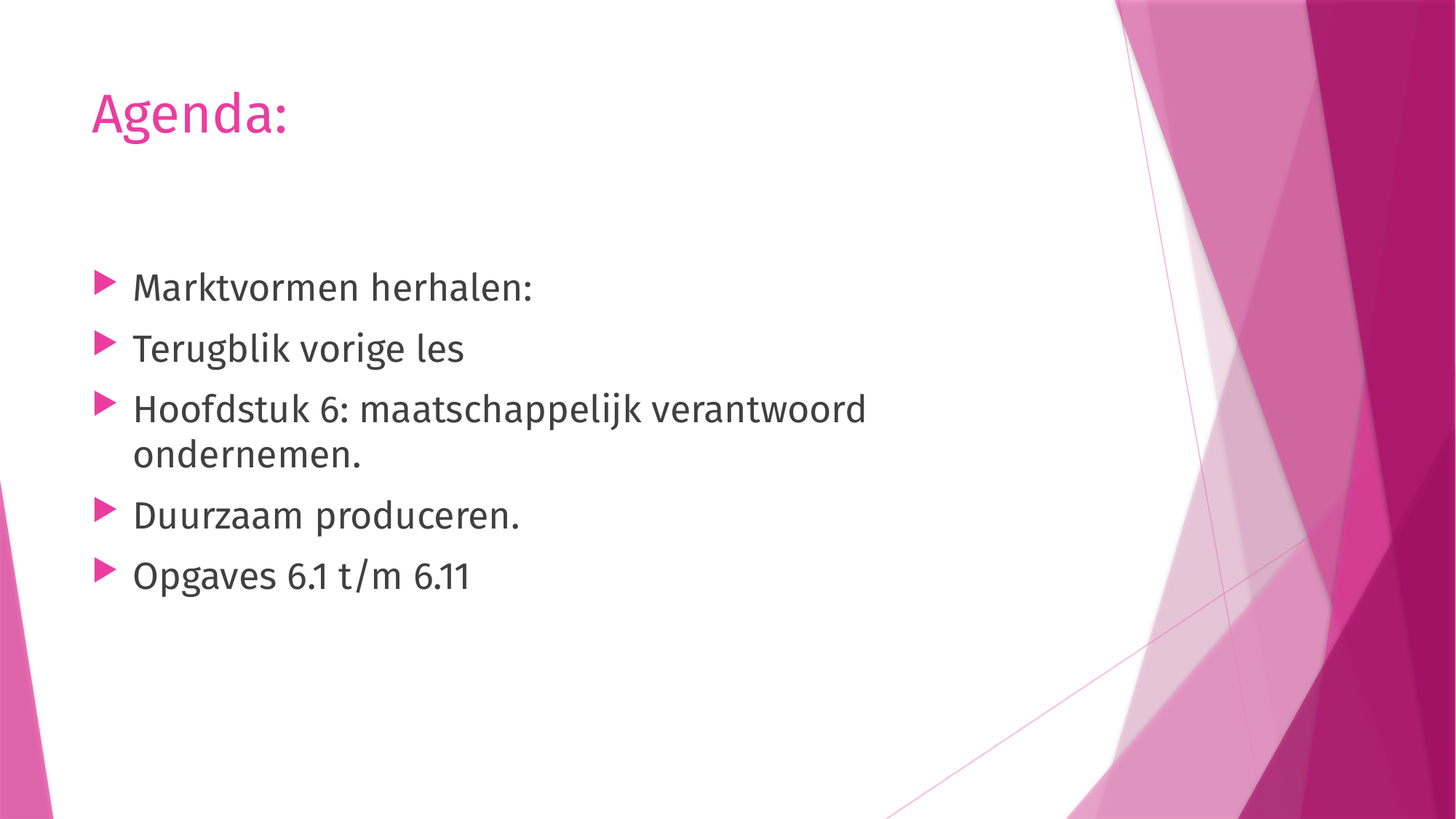

# Agenda:
Marktvormen herhalen:
Terugblik vorige les
Hoofdstuk 6: maatschappelijk verantwoord ondernemen.
Duurzaam produceren.
Opgaves 6.1 t/m 6.11